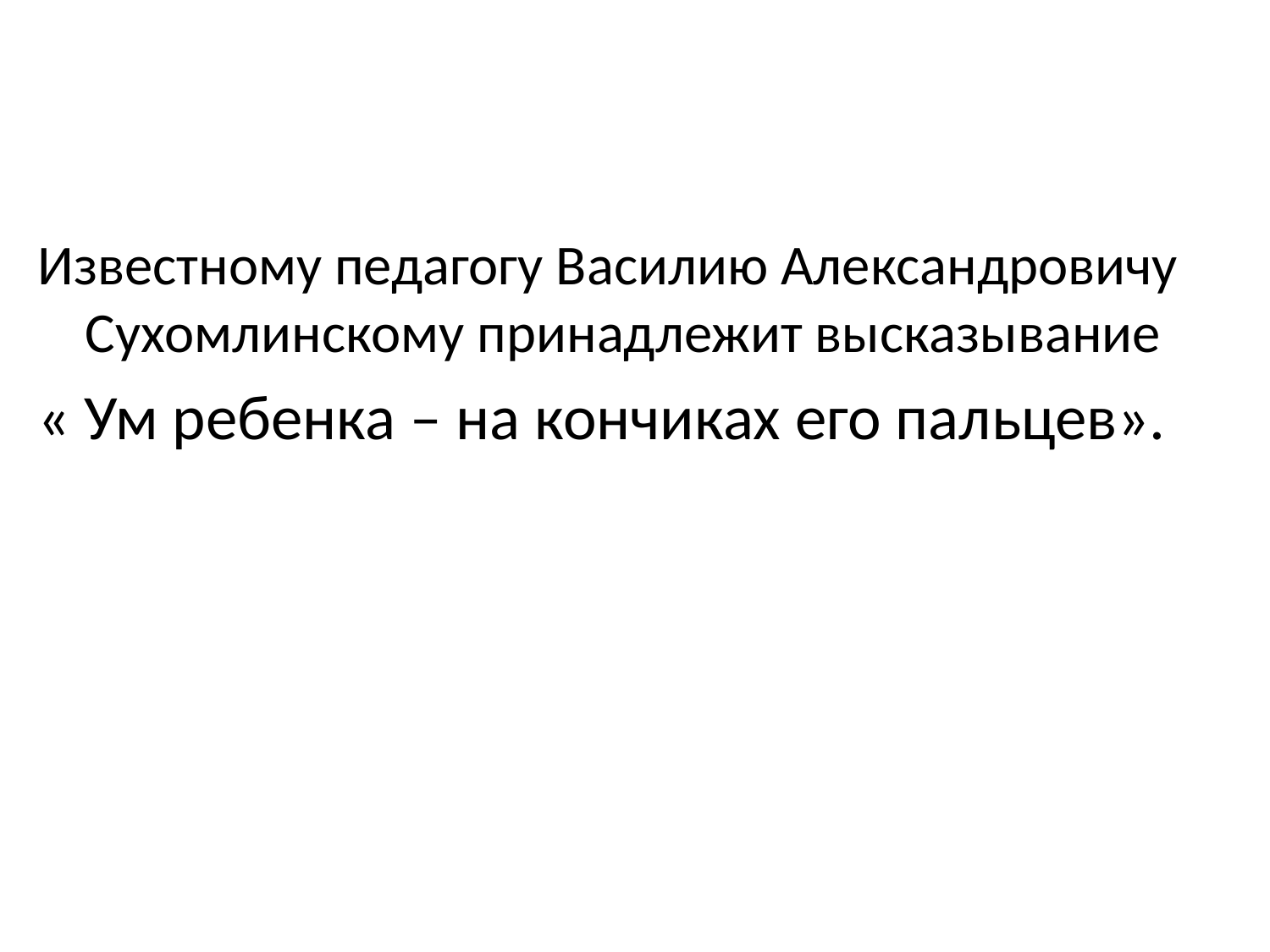

#
Известному педагогу Василию Александровичу Сухомлинскому принадлежит высказывание
« Ум ребенка – на кончиках его пальцев».